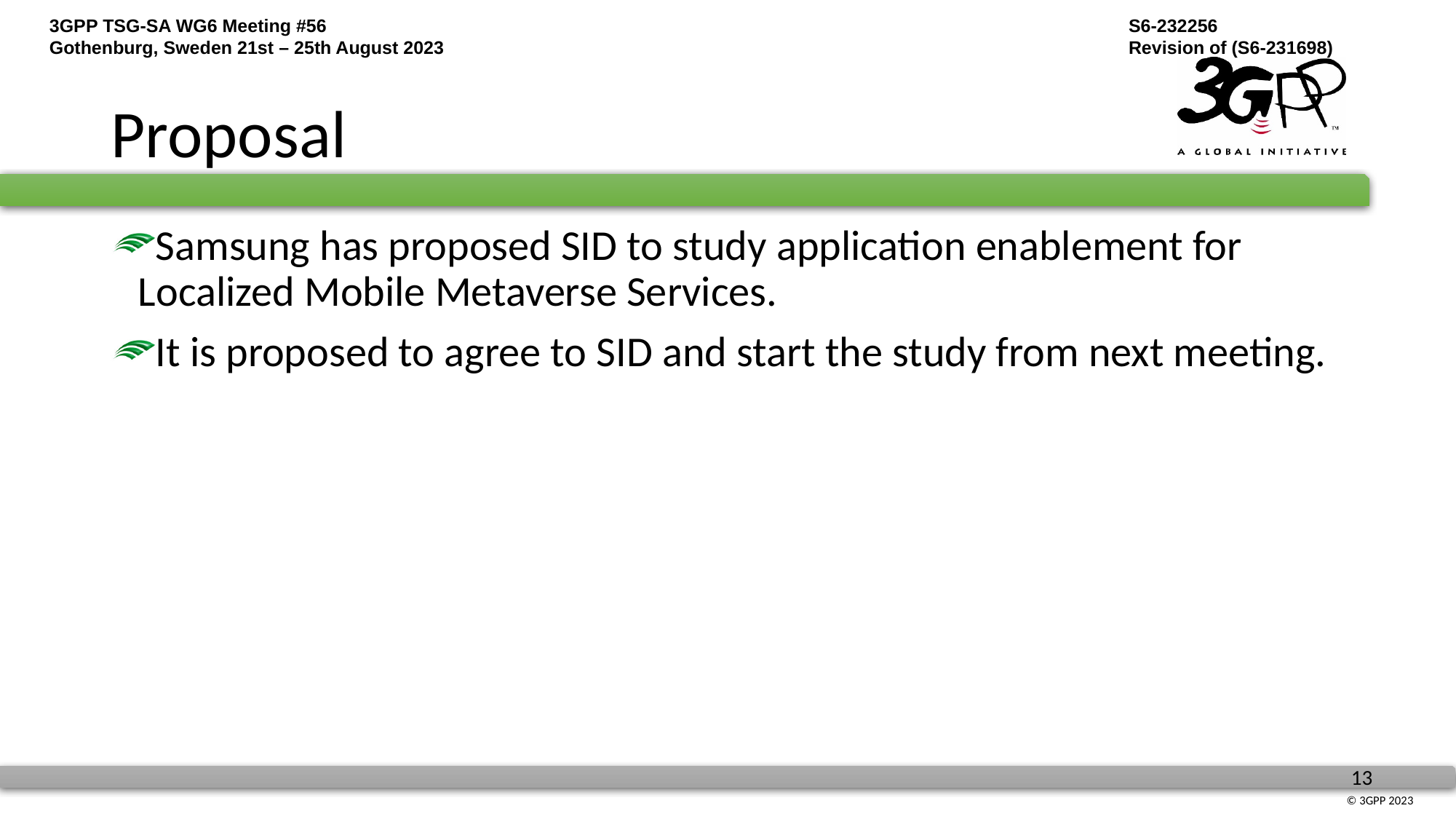

# Proposal
Samsung has proposed SID to study application enablement for Localized Mobile Metaverse Services.
It is proposed to agree to SID and start the study from next meeting.